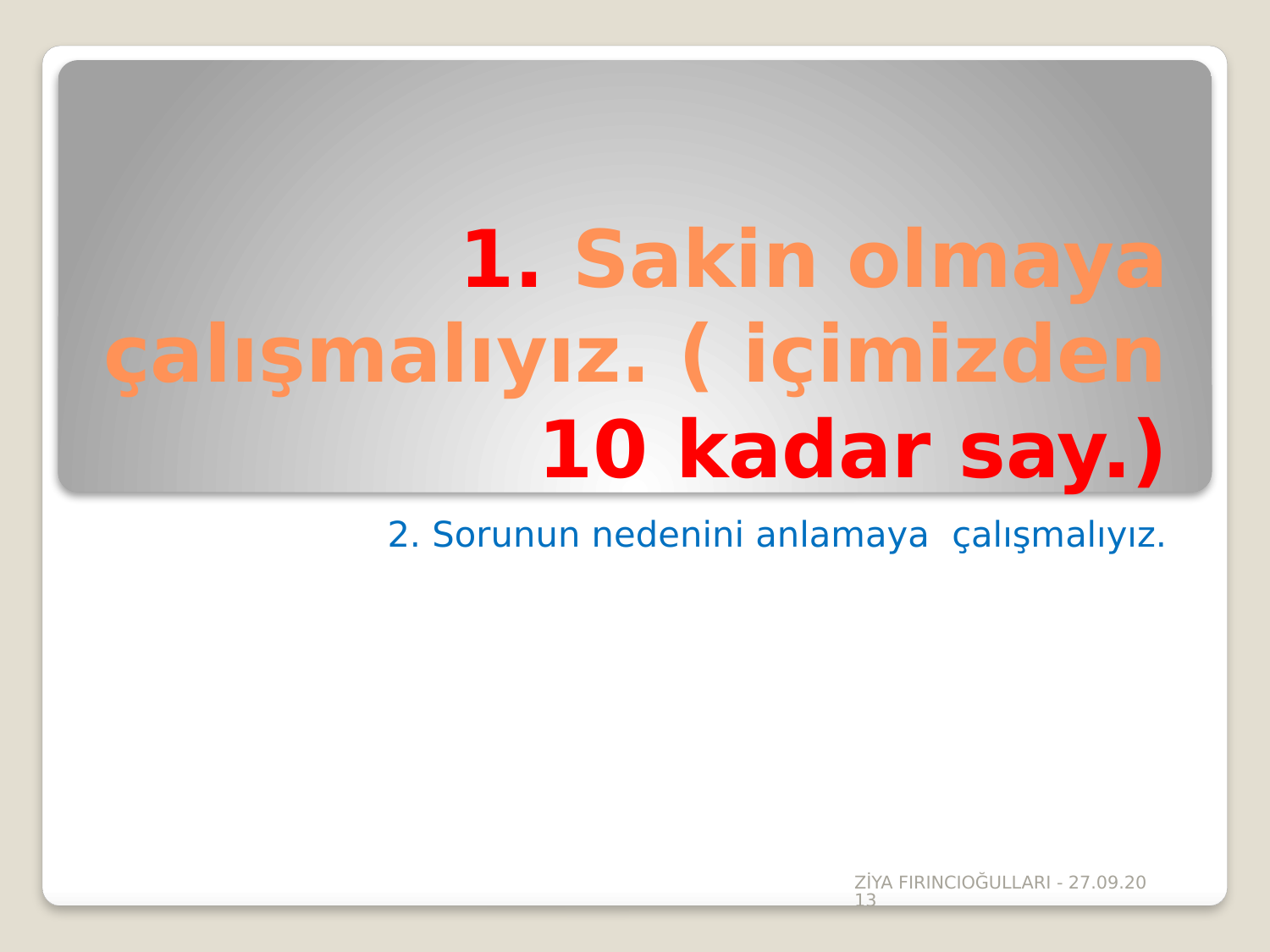

# 1. Sakin olmaya çalışmalıyız. ( içimizden 10 kadar say.)
2. Sorunun nedenini anlamaya  çalışmalıyız.
ZİYA FIRINCIOĞULLARI - 27.09.2013